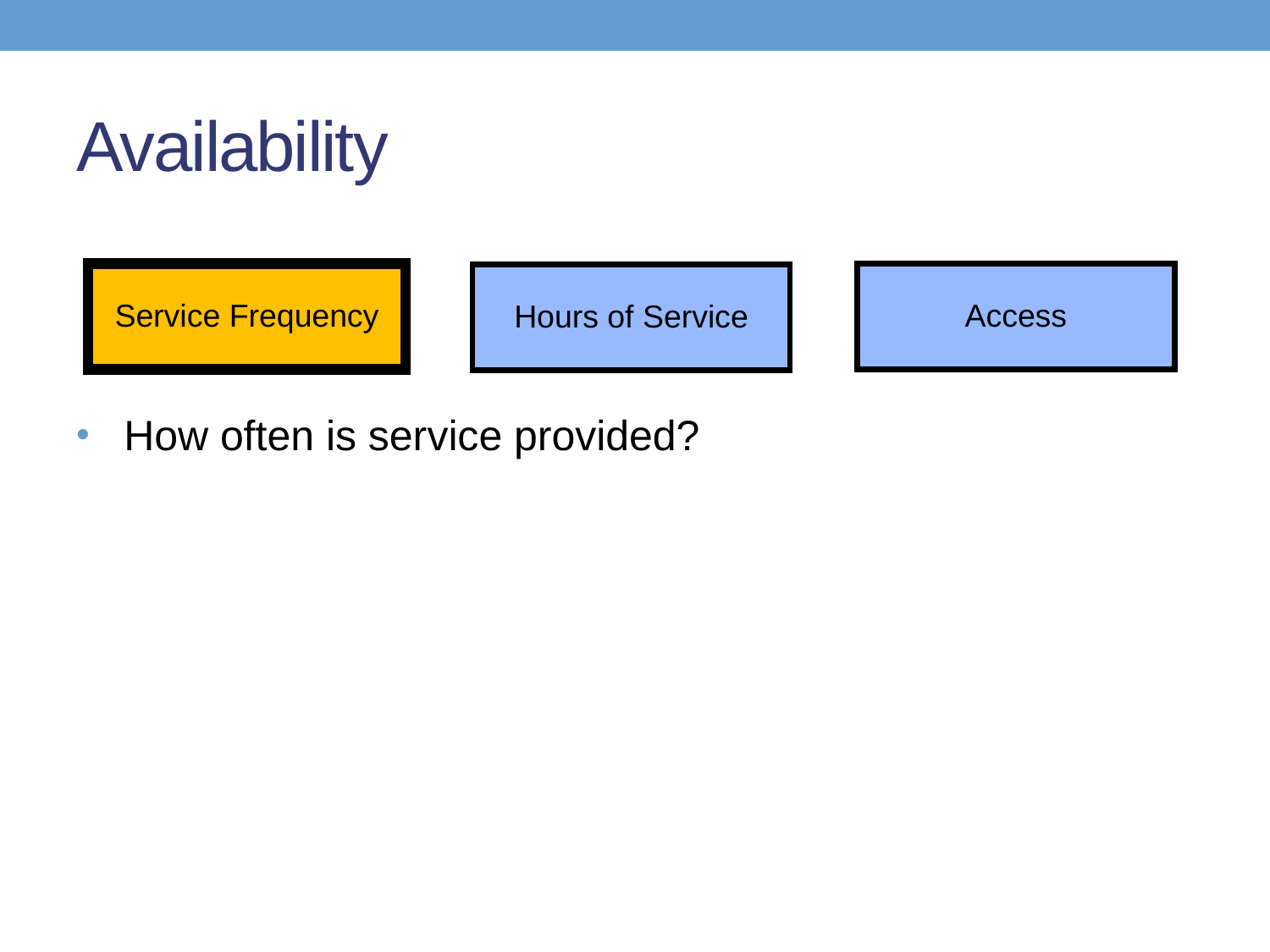

# Availability
Service Frequency
Access
Hours of Service
How often is service provided?